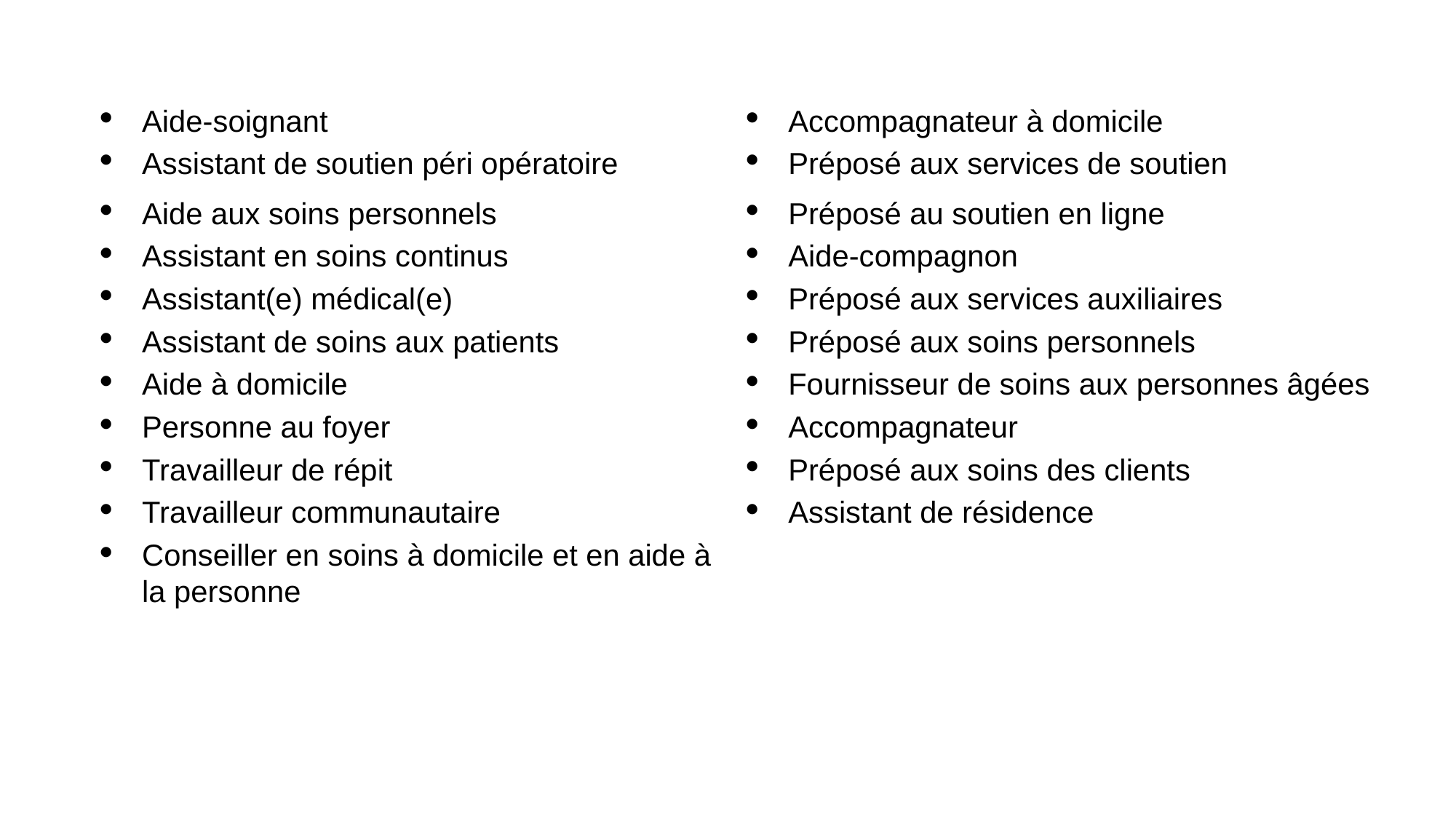

| Aide-soignant | Accompagnateur à domicile |
| --- | --- |
| Assistant de soutien péri opératoire | Préposé aux services de soutien |
| Aide aux soins personnels | Préposé au soutien en ligne |
| Assistant en soins continus | Aide-compagnon |
| Assistant(e) médical(e) | Préposé aux services auxiliaires |
| Assistant de soins aux patients | Préposé aux soins personnels |
| Aide à domicile | Fournisseur de soins aux personnes âgées |
| Personne au foyer | Accompagnateur |
| Travailleur de répit | Préposé aux soins des clients |
| Travailleur communautaire | Assistant de résidence |
| Conseiller en soins à domicile et en aide à la personne |  |